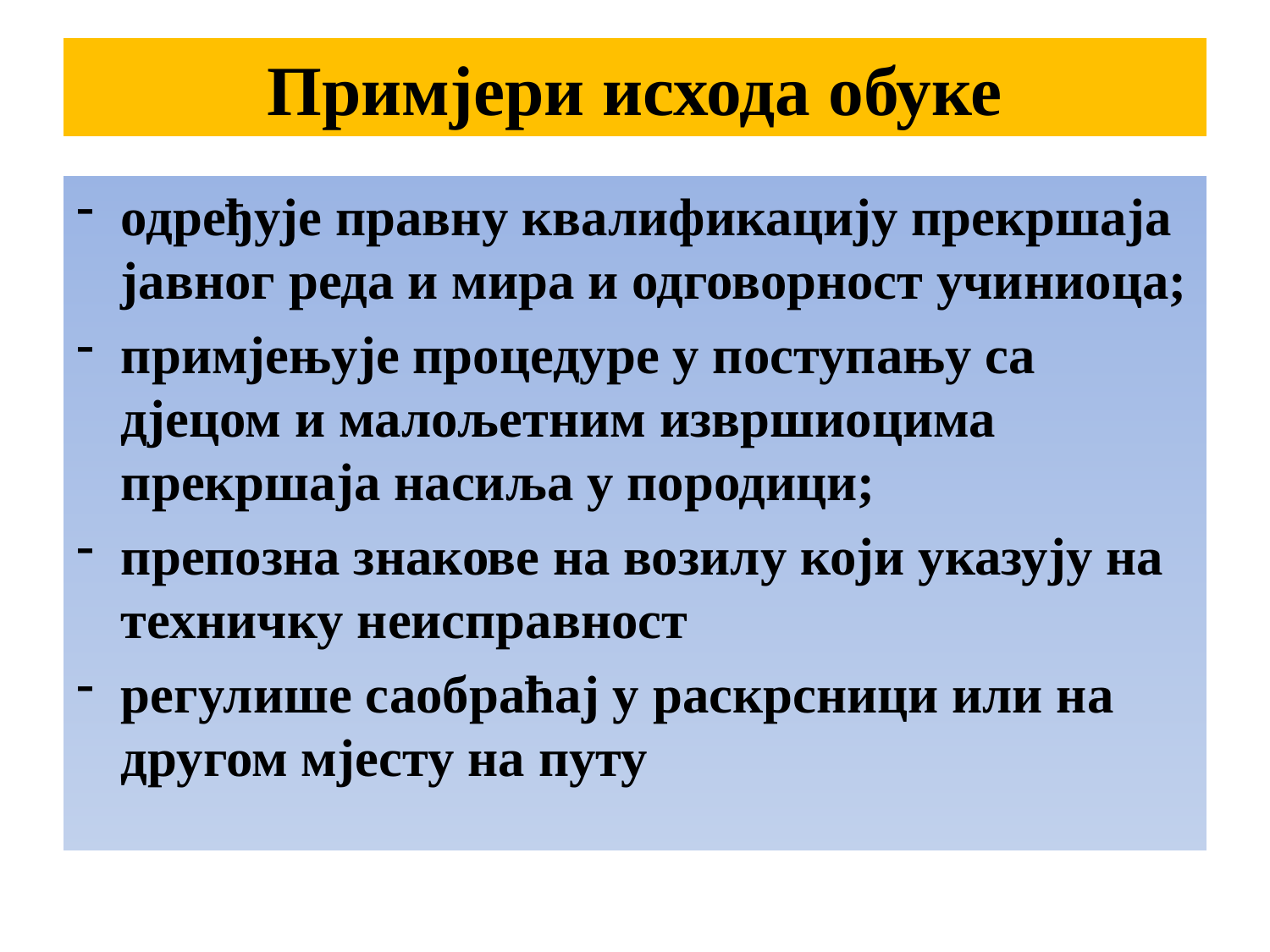

# Примјери исхода обуке
одређује правну квалификацију прекршаја јавног реда и мира и одговорност учиниоца;
примјењује процедуре у поступању са дјецом и малољетним извршиоцима прекршаја насиља у породици;
препозна знакове на возилу који указују на техничку неисправност
регулише саобраћај у раскрсници или на другом мјесту на путу